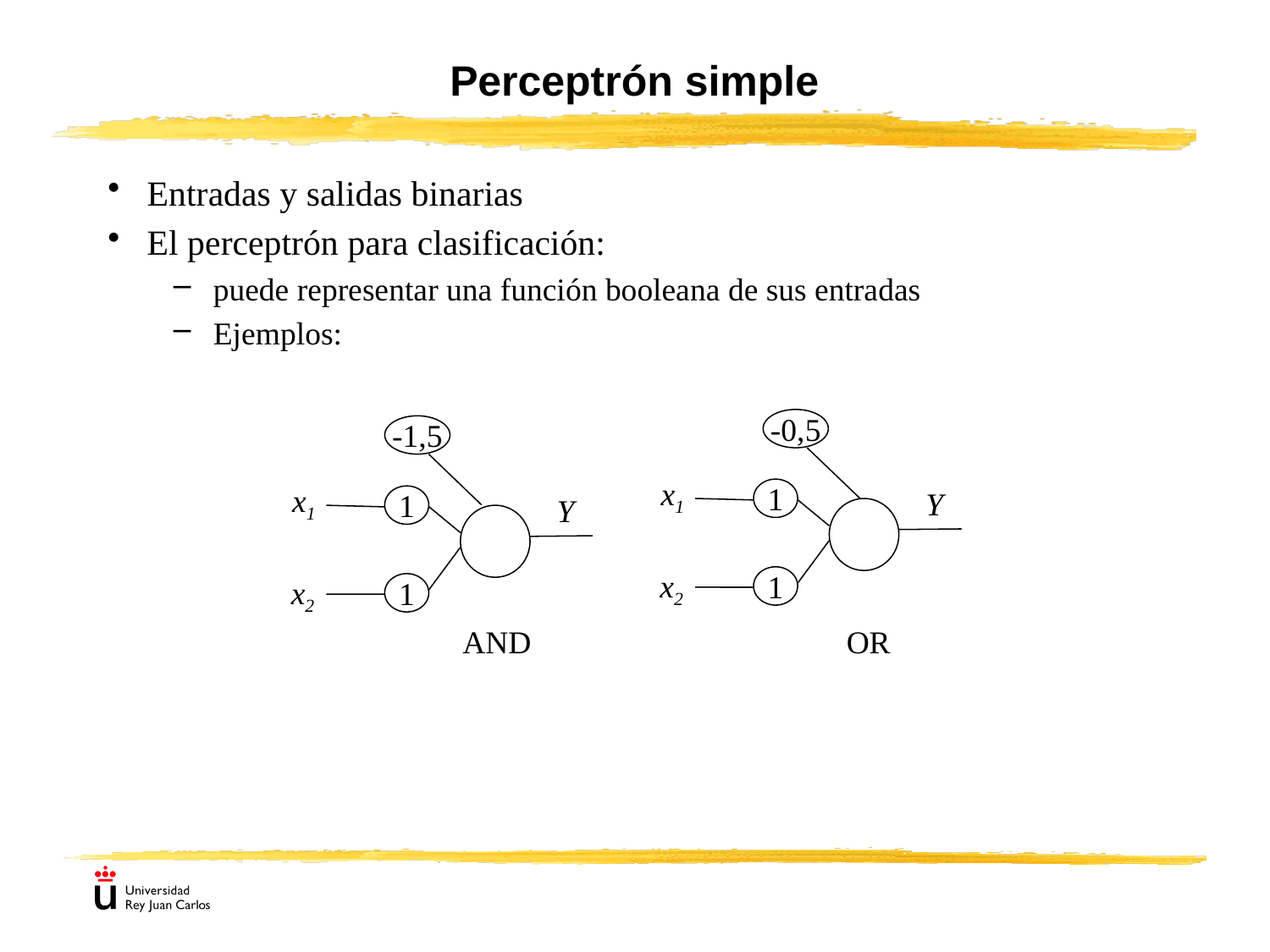

# Perceptrón simple

Entradas y salidas binarias
El perceptrón para clasificación:
puede representar una función booleana de sus entradas
Ejemplos:
-0,5
-1,5

x1
Y
1

x2
1

x1
Y
1

x2
1

AND
OR